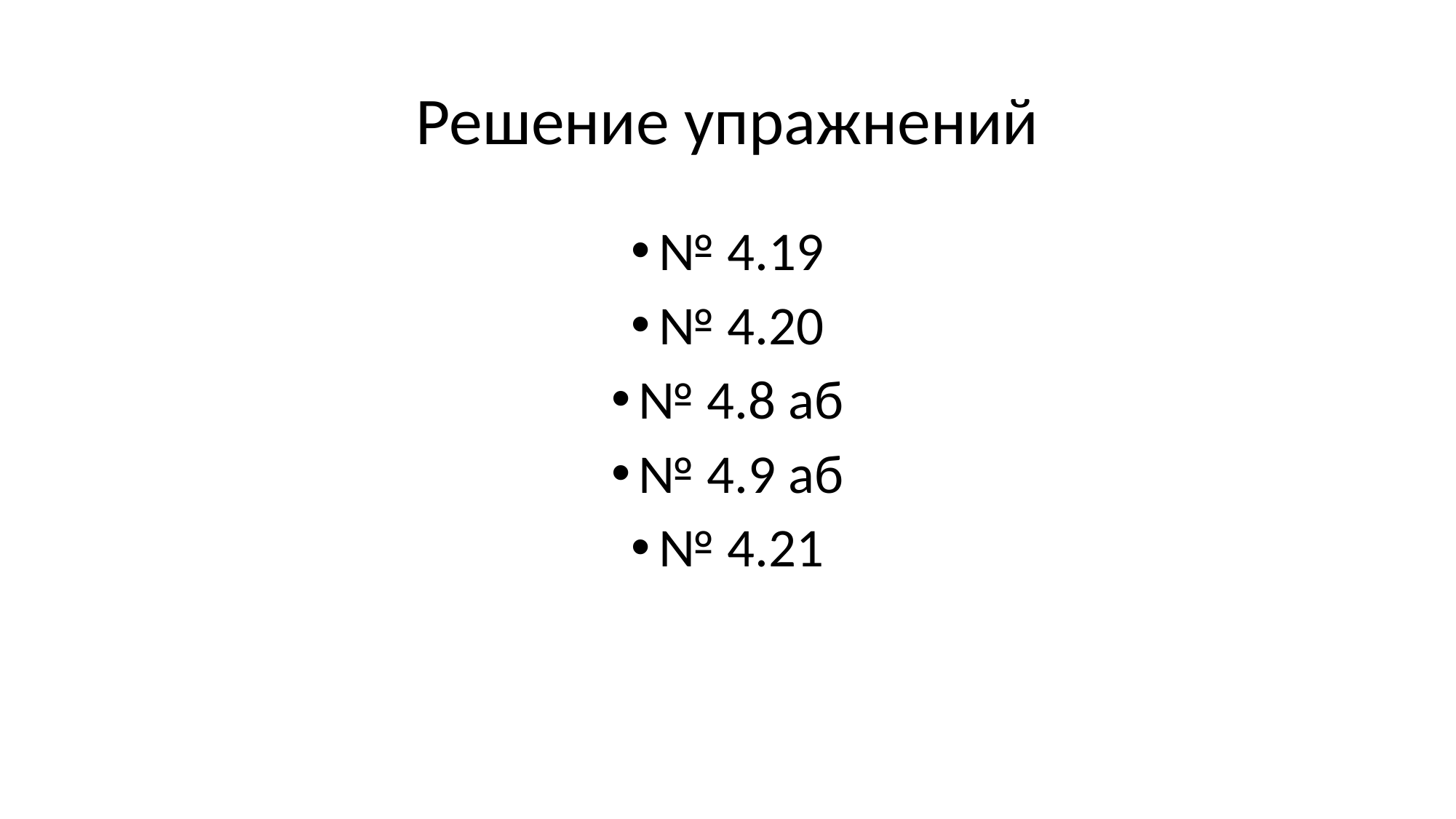

# Решение упражнений
№ 4.19
№ 4.20
№ 4.8 аб
№ 4.9 аб
№ 4.21